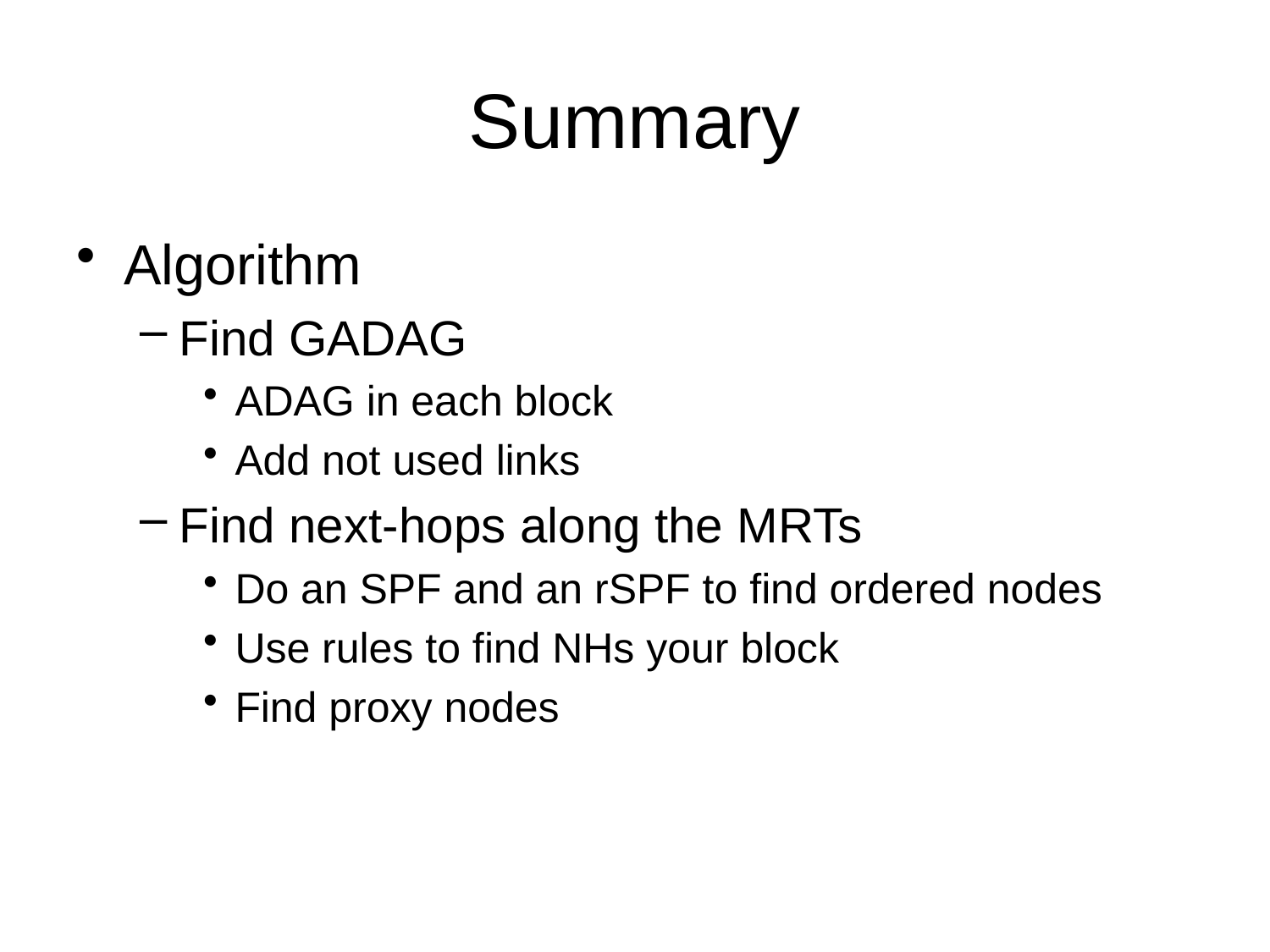

# Summary
Algorithm
Find GADAG
ADAG in each block
Add not used links
Find next-hops along the MRTs
Do an SPF and an rSPF to find ordered nodes
Use rules to find NHs your block
Find proxy nodes